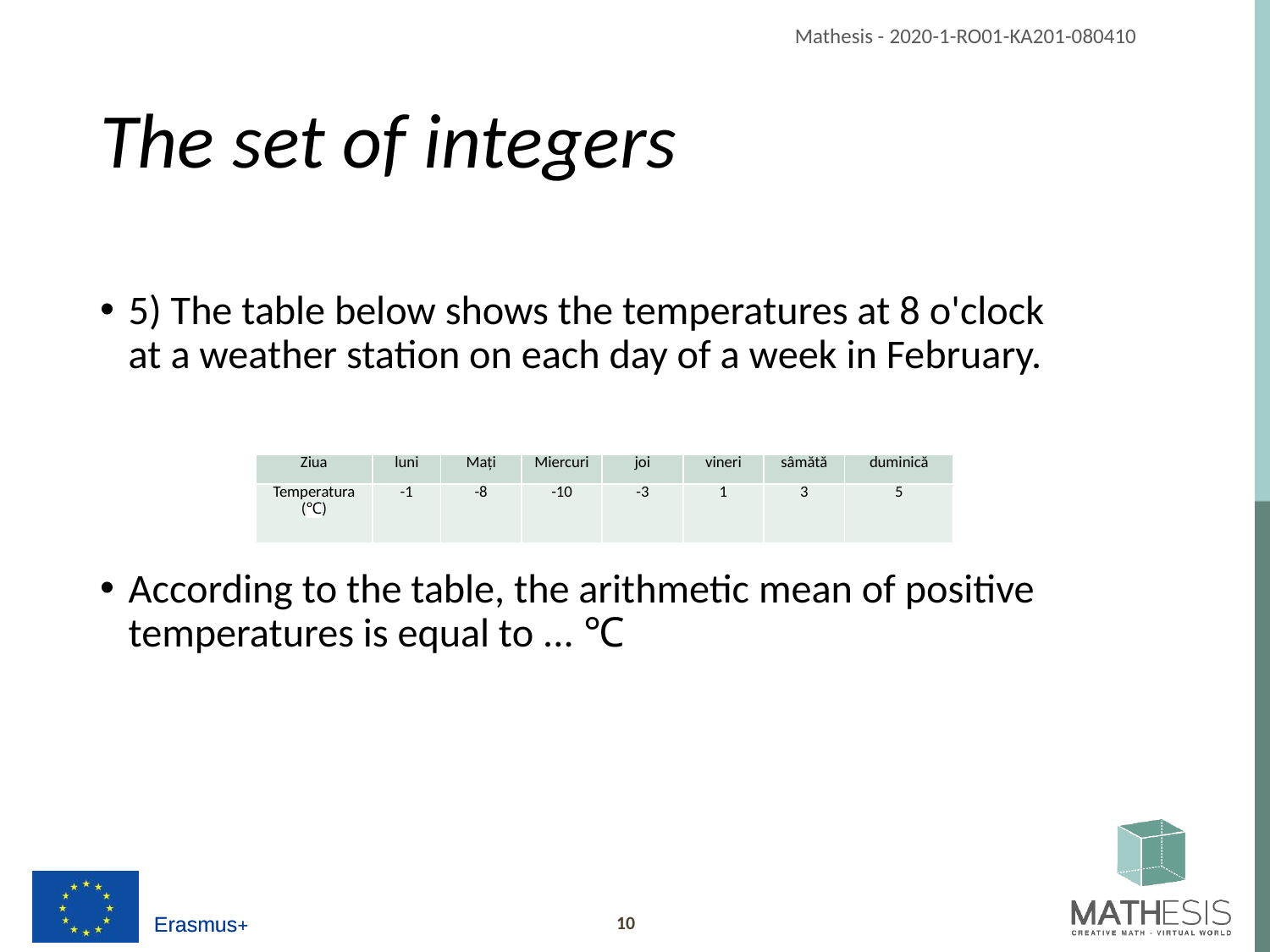

# The set of integers
5) The table below shows the temperatures at 8 o'clock at a weather station on each day of a week in February.

According to the table, the arithmetic mean of positive temperatures is equal to ... ℃

| Ziua | luni | Mați | Miercuri | joi | vineri | sâmătă | duminică |
| --- | --- | --- | --- | --- | --- | --- | --- |
| Temperatura (℃) | -1 | -8 | -10 | -3 | 1 | 3 | 5 |